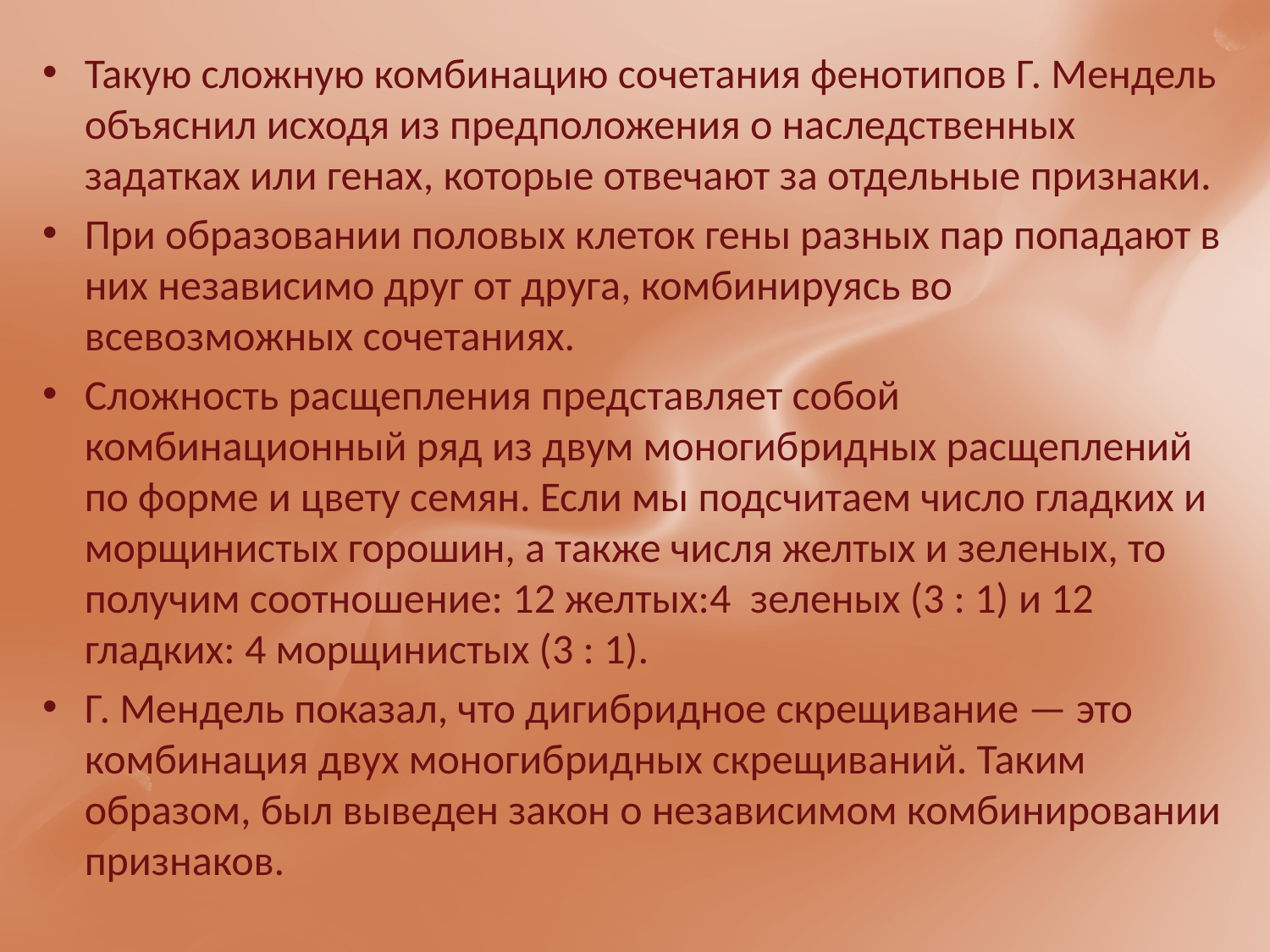

Такую сложную комбинацию сочетания фенотипов Г. Мендель объяснил исходя из предположения о наследственных задатках или генах, которые отвечают за отдельные признаки.
При образовании половых клеток гены разных пар попадают в них независимо друг от друга, комбинируясь во всевозможных сочетаниях.
Сложность расщепления представляет собой комбинационный ряд из двум моногибридных расщеплений по форме и цвету семян. Если мы подсчитаем число гладких и морщинистых горошин, а также числя желтых и зеленых, то получим соотношение: 12 желтых:4  зеленых (3 : 1) и 12 гладких: 4 морщинистых (3 : 1).
Г. Мендель показал, что дигибридное скрещивание — это комбинация двух моногибридных скрещиваний. Таким образом, был выведен закон о независимом комбинировании признаков.